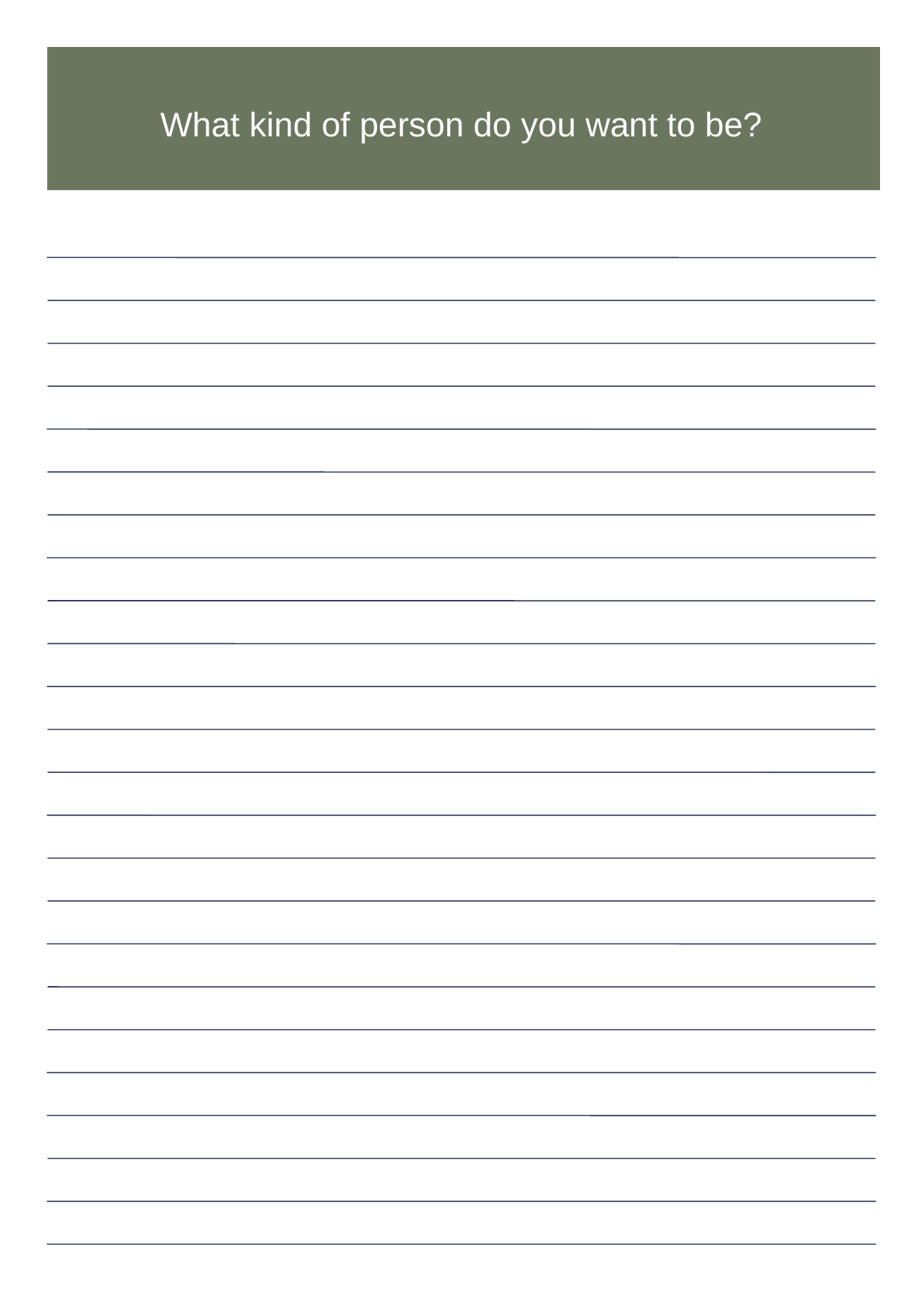

What kind of person do you want to be?